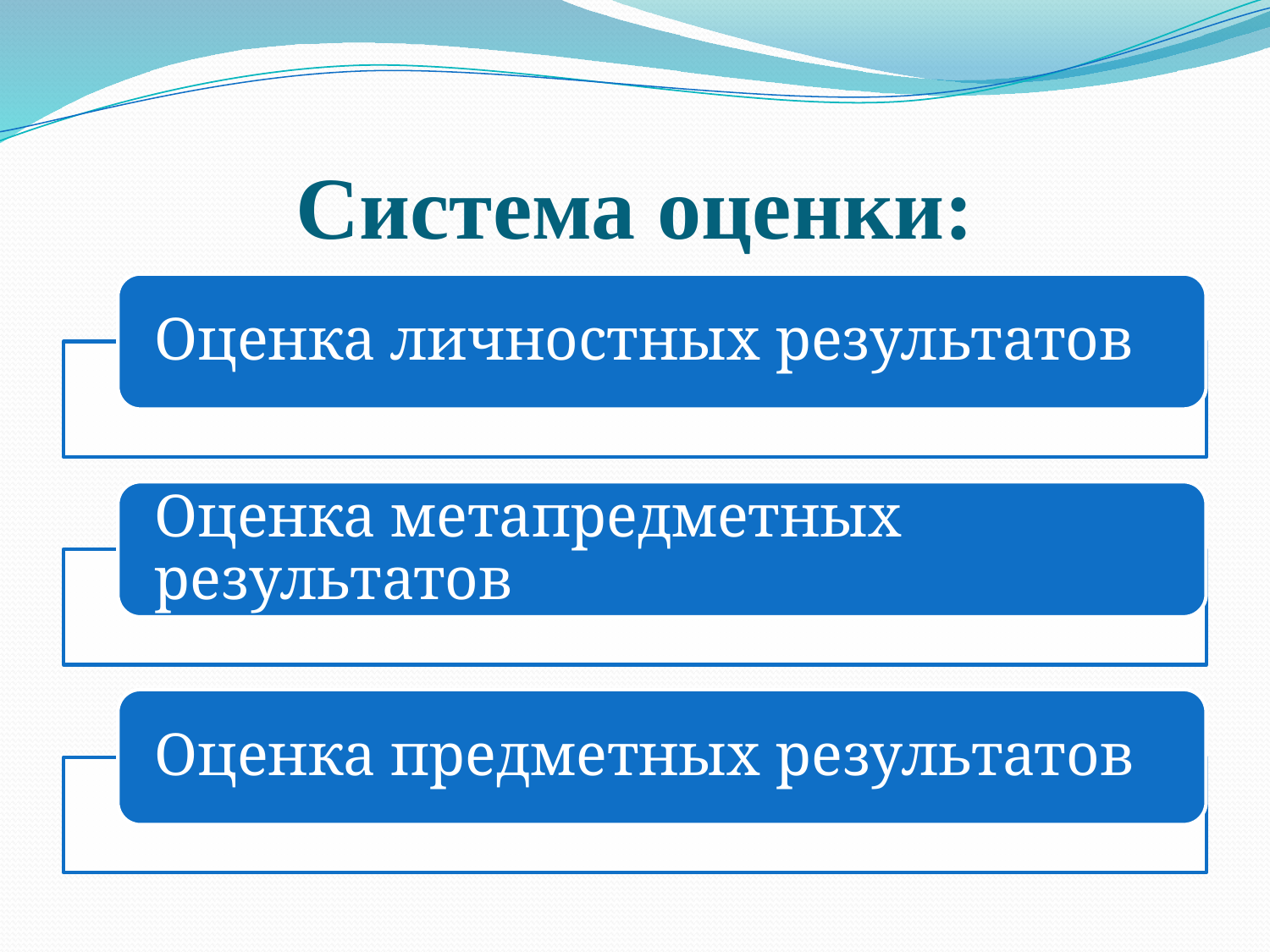

# Система оценки:
Оценка личностных результатов
Оценка метапредметных результатов
Оценка предметных результатов